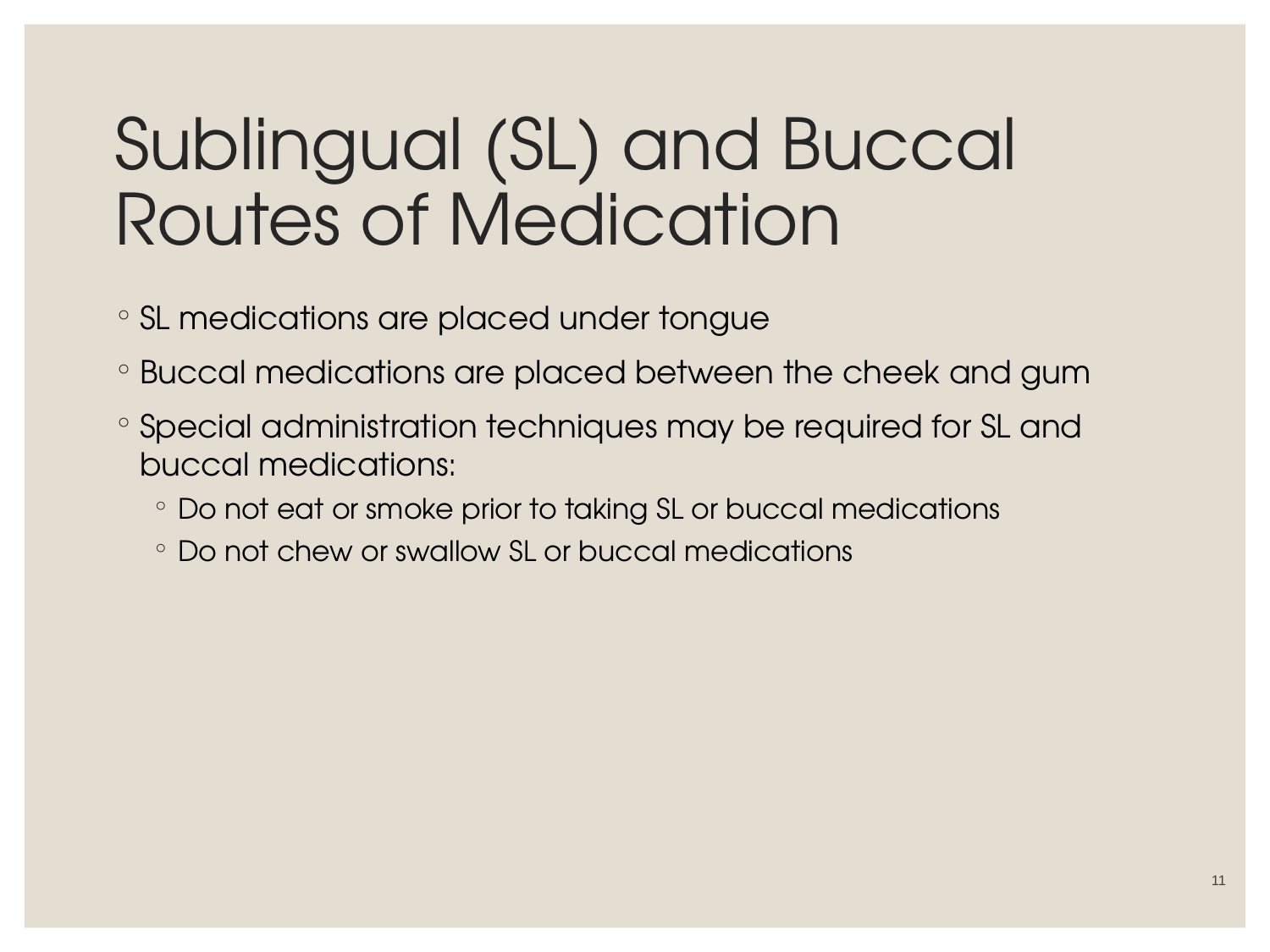

# Sublingual (SL) and Buccal Routes of Medication
SL medications are placed under tongue
Buccal medications are placed between the cheek and gum
Special administration techniques may be required for SL and buccal medications:
Do not eat or smoke prior to taking SL or buccal medications
Do not chew or swallow SL or buccal medications
 11